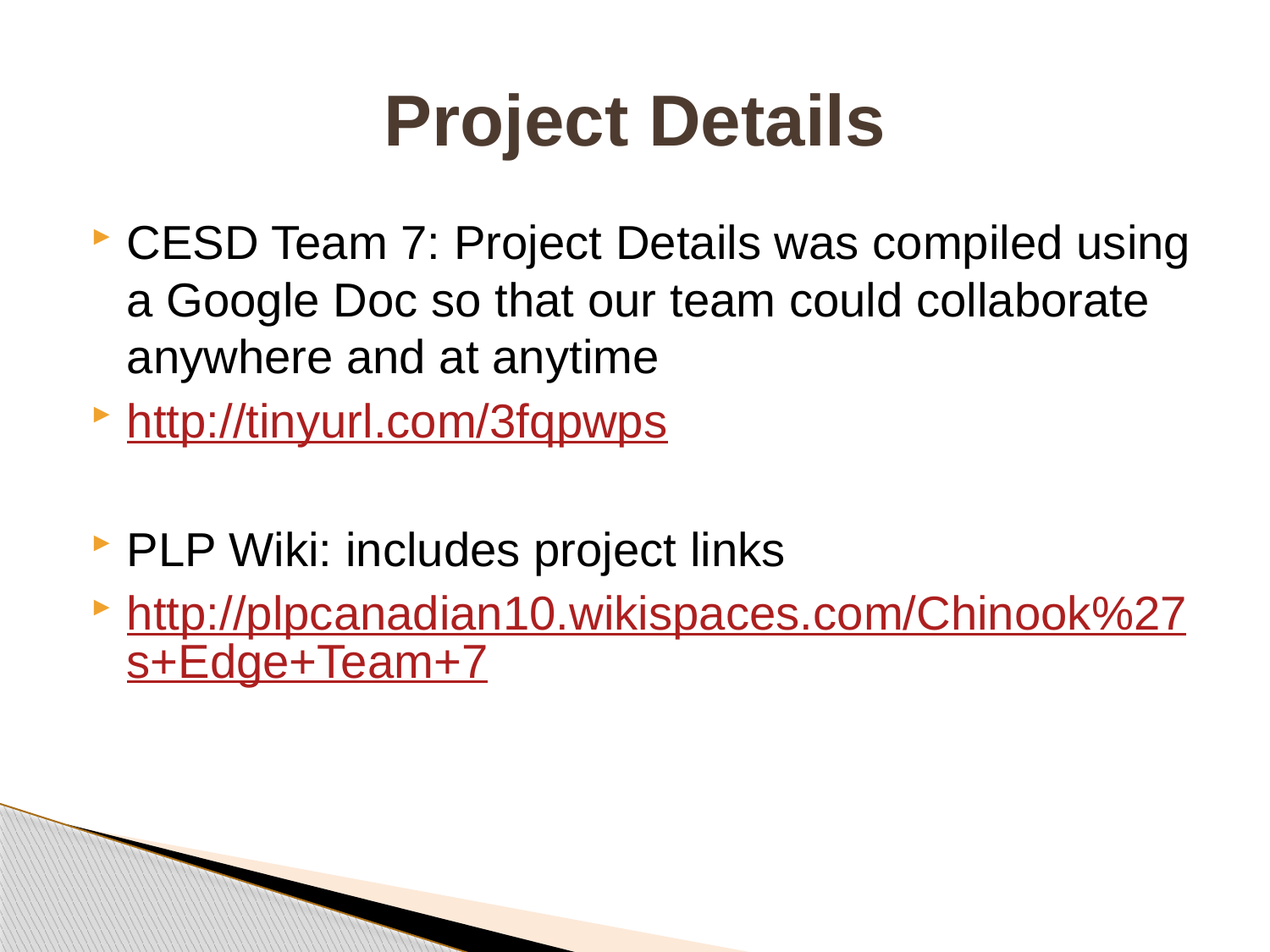

# Project Details
CESD Team 7: Project Details was compiled using a Google Doc so that our team could collaborate anywhere and at anytime
http://tinyurl.com/3fqpwps

PLP Wiki: includes project links
http://plpcanadian10.wikispaces.com/Chinook%27s+Edge+Team+7